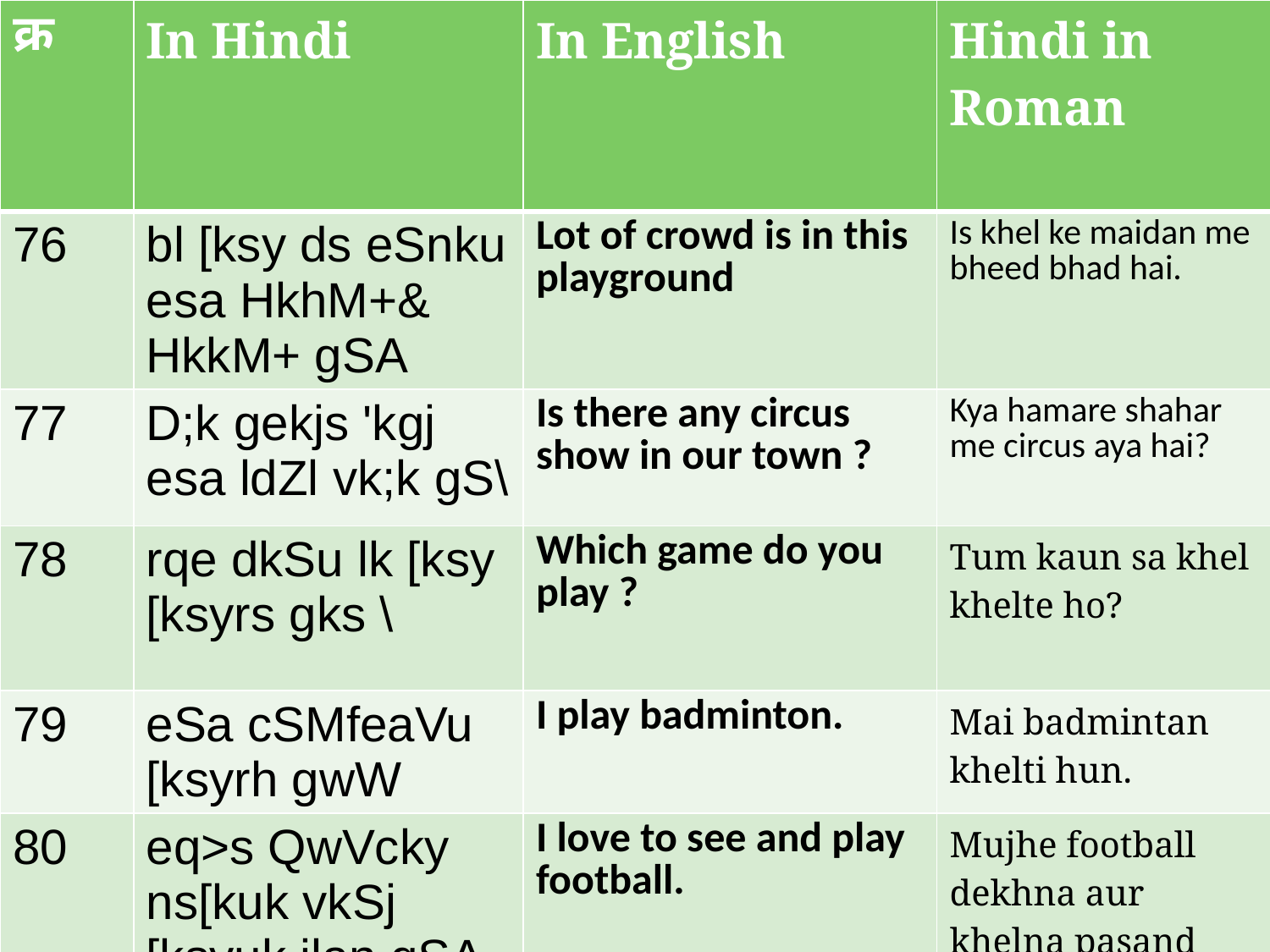

| क्र | In Hindi | In English | Hindi in Roman |
| --- | --- | --- | --- |
| 76 | bl [ksy ds eSnku esa HkhM+& HkkM+ gSA | Lot of crowd is in this playground | Is khel ke maidan me bheed bhad hai. |
| 77 | D;k gekjs 'kgj esa ldZl vk;k gS\ | Is there any circus show in our town ? | Kya hamare shahar me circus aya hai? |
| 78 | rqe dkSu lk [ksy [ksyrs gks \ | Which game do you play ? | Tum kaun sa khel khelte ho? |
| 79 | eSa cSMfeaVu [ksyrh gwW | I play badminton. | Mai badmintan khelti hun. |
| 80 | eq>s QwVcky ns[kuk vkSj [ksyuk ilan gSA | I love to see and play football. | Mujhe football dekhna aur khelna pasand hai. |
#